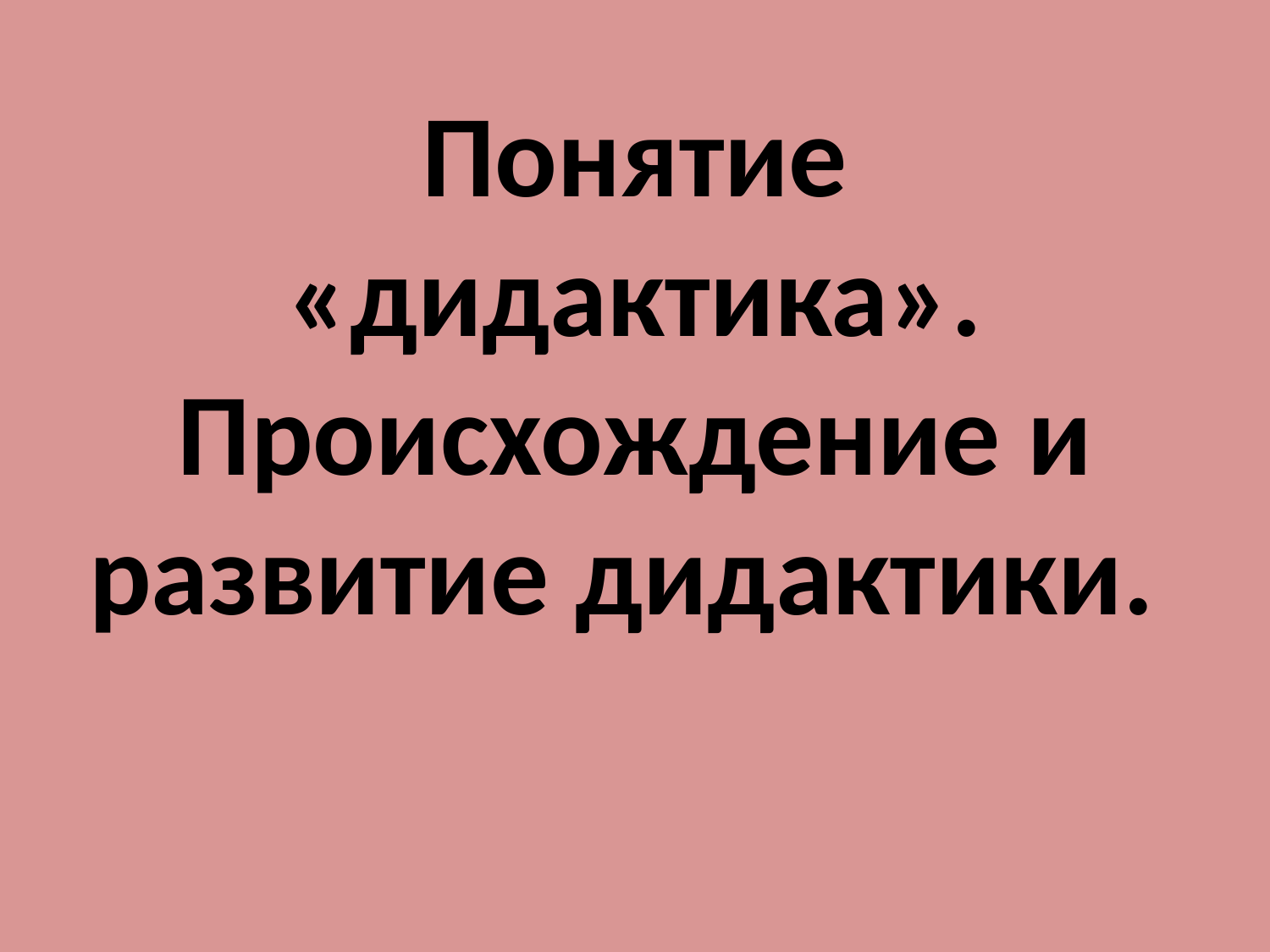

# Понятие «дидактика». Происхождение и развитие дидактики.